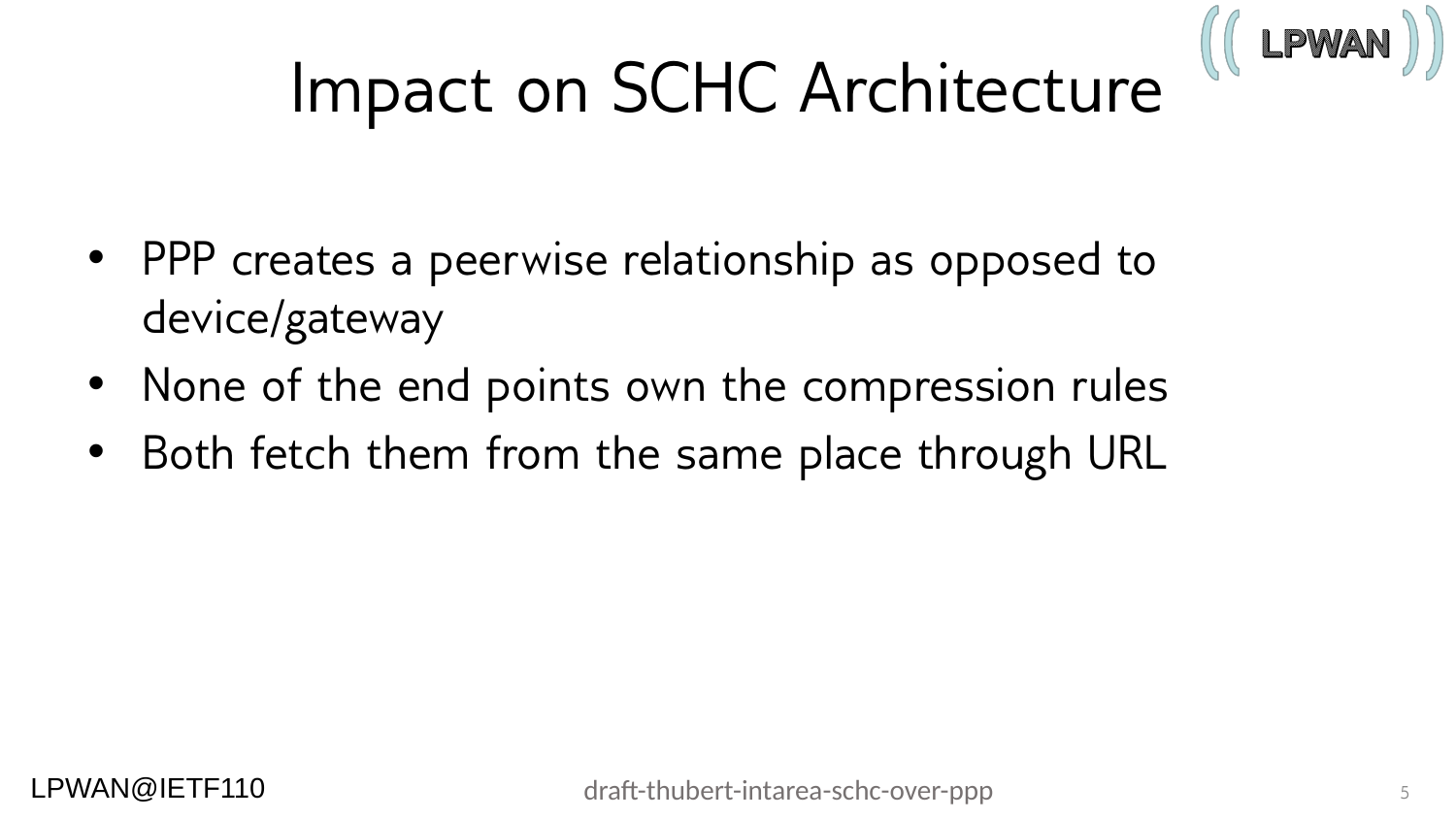

# Impact on SCHC Architecture
PPP creates a peerwise relationship as opposed to device/gateway
None of the end points own the compression rules
Both fetch them from the same place through URL
draft-thubert-intarea-schc-over-ppp
5